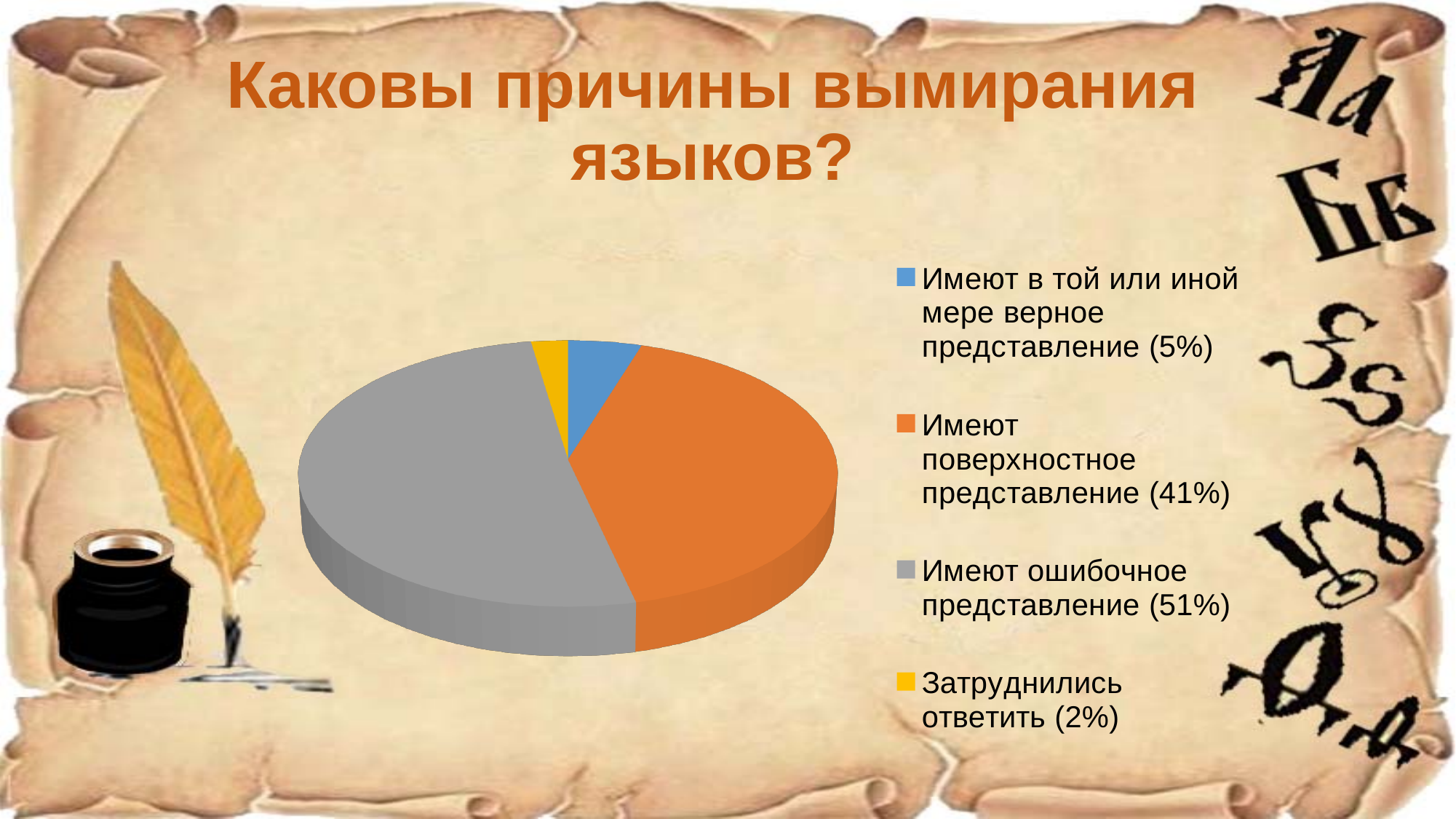

# Каковы причины вымирания языков?

[unsupported chart]